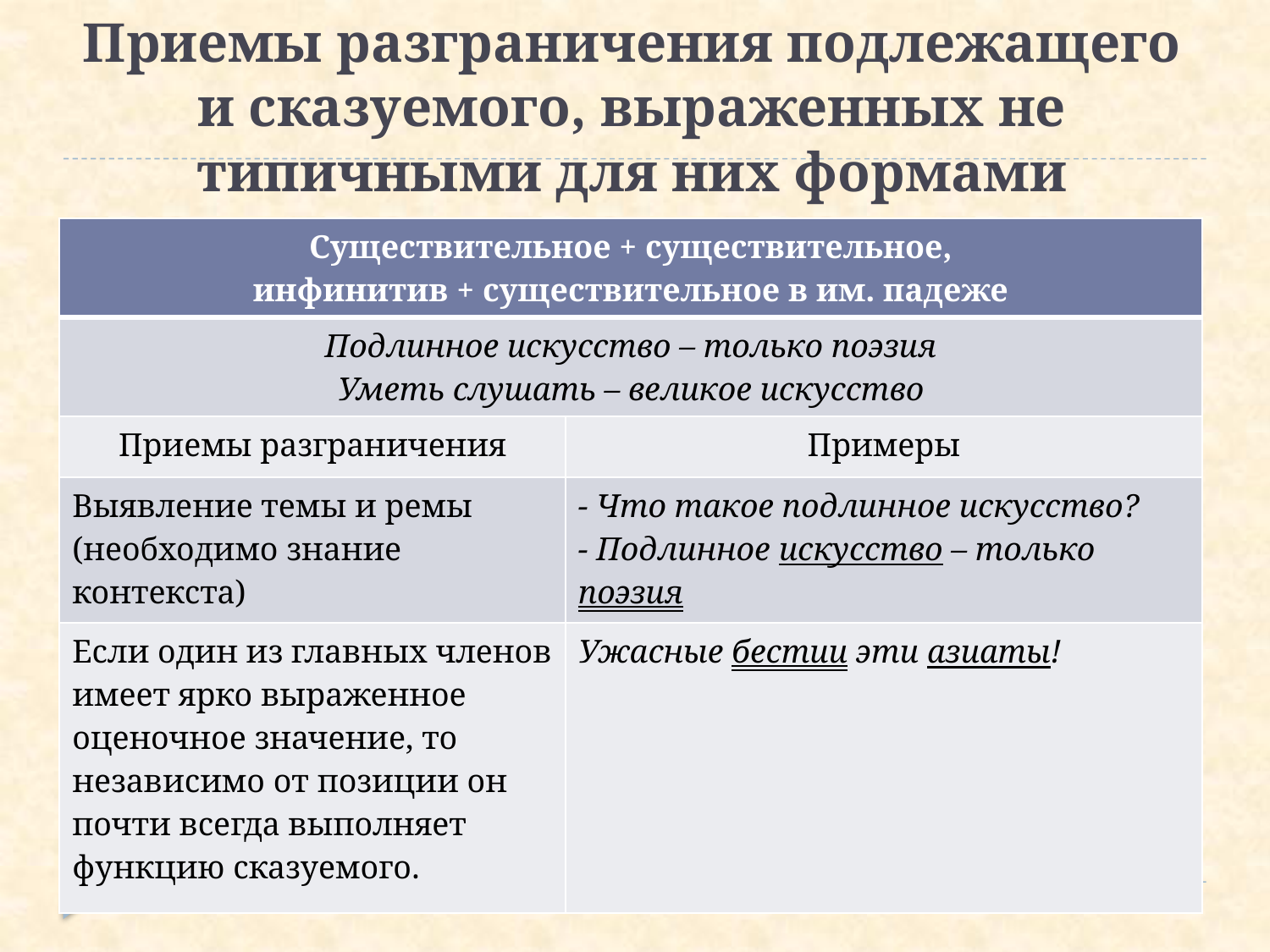

# Приемы разграничения подлежащего и сказуемого, выраженных не типичными для них формами
| Существительное + существительное, инфинитив + существительное в им. падеже |  |
| --- | --- |
| Подлинное искусство – только поэзия Уметь слушать – великое искусство |  |
| Приемы разграничения | Примеры |
| Выявление темы и ремы (необходимо знание контекста) | - Что такое подлинное искусство? - Подлинное искусство – только поэзия |
| Если один из главных членов имеет ярко выраженное оценочное значение, то независимо от позиции он почти всегда выполняет функцию сказуемого. | Ужасные бестии эти азиаты! |